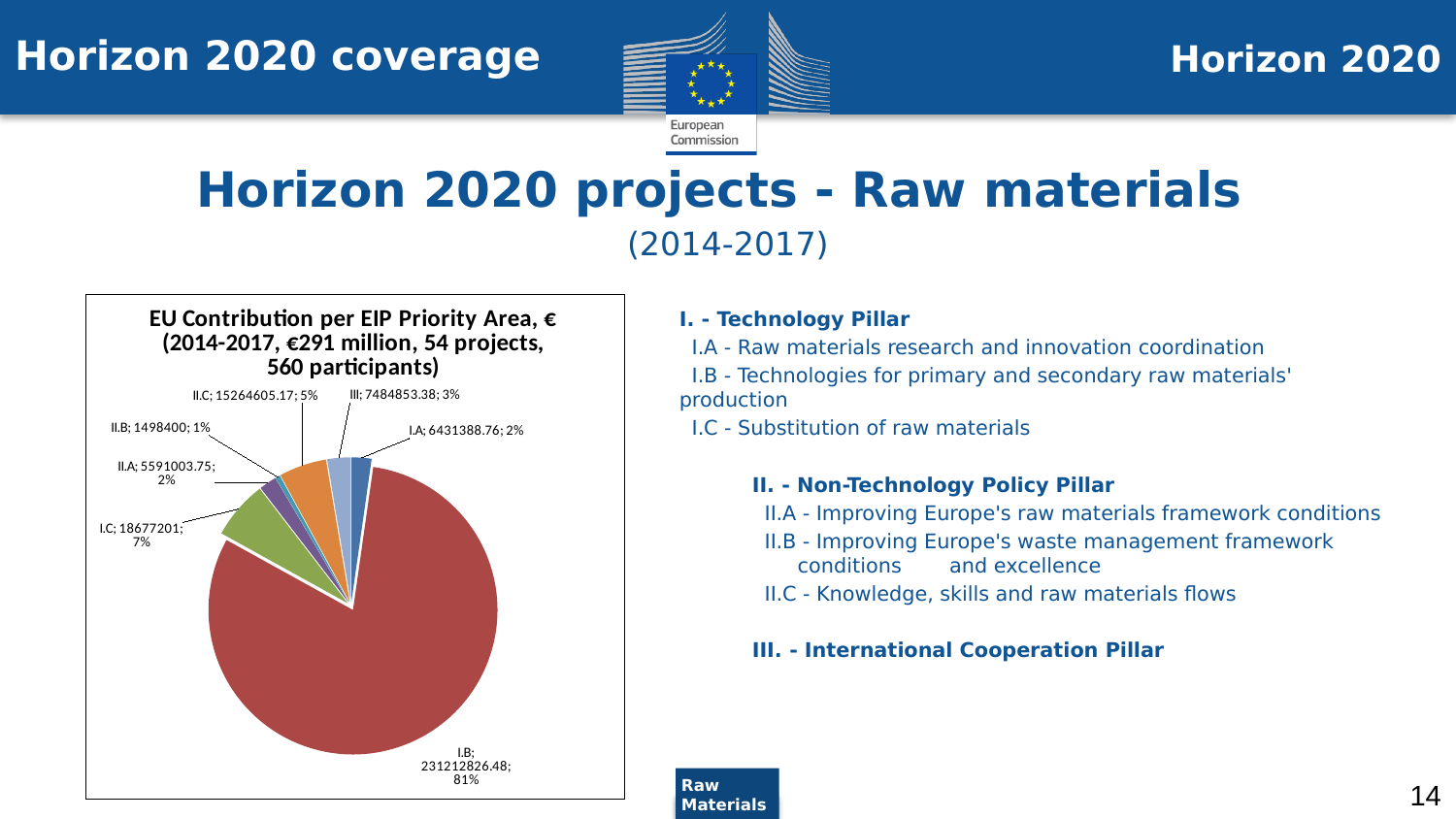

Horizon 2020
# Horizon 2020 coverage
Horizon 2020 projects - Raw materials
(2014-2017)

### Chart: EU Contribution per per EIP Priority Area, €
(Total = 291 million €)

| Category |  |
|---|---|
| I.A | 6431388.760000001 |
| I.B | 231212826.48 |
| I.C | 18677201.0 |
| II.A | 5591003.75 |
| II.B | 1498400.0 |
| II.C | 15264605.17 |
| III | 7484853.38 |

### Chart: EU Contribution per EIP Priority Area, €
(2014-2017, €291 million, 54 projects, 560 participants)

| Category |  |
|---|---|
| I.A | 6431388.760000001 |
| I.B | 231212826.48 |
| I.C | 18677201.0 |
| II.A | 5591003.75 |
| II.B | 1498400.0 |
| II.C | 15264605.17 |
| III | 7484853.38 |
I. - Technology Pillar
  I.A - Raw materials research and innovation coordination
  I.B - Technologies for primary and secondary raw materials'     	production
  I.C - Substitution of raw materials

II. - Non-Technology Policy Pillar
  II.A - Improving Europe's raw materials framework conditions
  II.B - Improving Europe's waste management framework conditions  	 and excellence
  II.C - Knowledge, skills and raw materials flows

III. - International Cooperation Pillar
	Investment activities
14